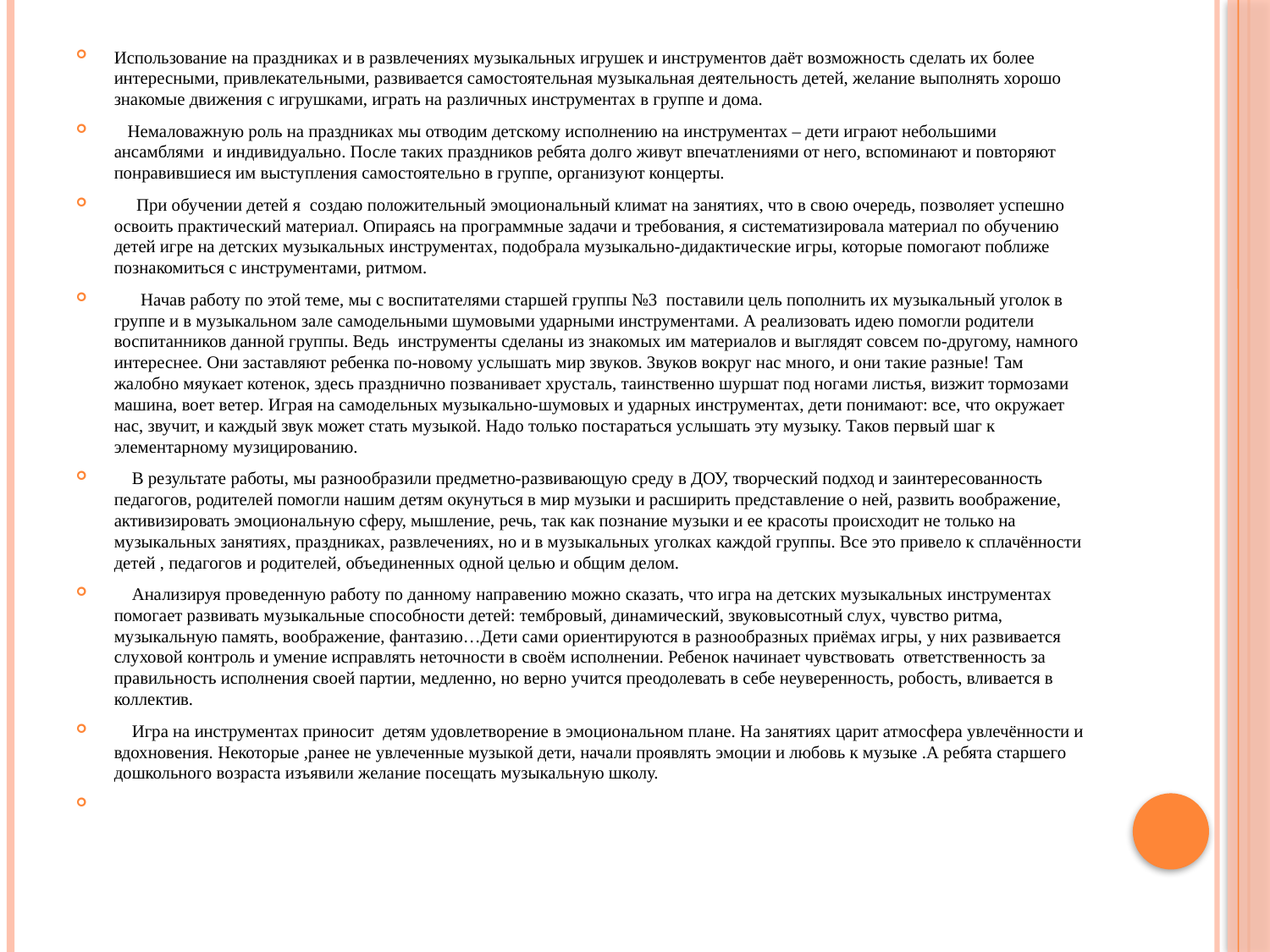

Использование на праздниках и в развлечениях музыкальных игрушек и инструментов даёт возможность сделать их более интересными, привлекательными, развивается самостоятельная музыкальная деятельность детей, желание выполнять хорошо знакомые движения с игрушками, играть на различных инструментах в группе и дома.
   Немаловажную роль на праздниках мы отводим детскому исполнению на инструментах – дети играют небольшими ансамблями  и индивидуально. После таких праздников ребята долго живут впечатлениями от него, вспоминают и повторяют понравившиеся им выступления самостоятельно в группе, организуют концерты.
     При обучении детей я  создаю положительный эмоциональный климат на занятиях, что в свою очередь, позволяет успешно освоить практический материал. Опираясь на программные задачи и требования, я систематизировала материал по обучению детей игре на детских музыкальных инструментах, подобрала музыкально-дидактические игры, которые помогают поближе познакомиться с инструментами, ритмом.
      Начав работу по этой теме, мы с воспитателями старшей группы №3  поставили цель пополнить их музыкальный уголок в группе и в музыкальном зале самодельными шумовыми ударными инструментами. А реализовать идею помогли родители воспитанников данной группы. Ведь  инструменты сделаны из знакомых им материалов и выглядят совсем по-другому, намного интереснее. Они заставляют ребенка по-новому услышать мир звуков. Звуков вокруг нас много, и они такие разные! Там жалобно мяукает котенок, здесь празднично позванивает хрусталь, таинственно шуршат под ногами листья, визжит тормозами машина, воет ветер. Играя на самодельных музыкально-шумовых и ударных инструментах, дети понимают: все, что окружает нас, звучит, и каждый звук может стать музыкой. Надо только постараться услышать эту музыку. Таков первый шаг к элементарному музицированию.
    В результате работы, мы разнообразили предметно-развивающую среду в ДОУ, творческий подход и заинтересованность педагогов, родителей помогли нашим детям окунуться в мир музыки и расширить представление о ней, развить воображение, активизировать эмоциональную сферу, мышление, речь, так как познание музыки и ее красоты происходит не только на музыкальных занятиях, праздниках, развлечениях, но и в музыкальных уголках каждой группы. Все это привело к сплачённости детей , педагогов и родителей, объединенных одной целью и общим делом.
    Анализируя проведенную работу по данному направению можно сказать, что игра на детских музыкальных инструментах помогает развивать музыкальные способности детей: тембровый, динамический, звуковысотный слух, чувство ритма, музыкальную память, воображение, фантазию…Дети сами ориентируются в разнообразных приёмах игры, у них развивается слуховой контроль и умение исправлять неточности в своём исполнении. Ребенок начинает чувствовать  ответственность за правильность исполнения своей партии, медленно, но верно учится преодолевать в себе неуверенность, робость, вливается в коллектив.
    Игра на инструментах приносит  детям удовлетворение в эмоциональном плане. На занятиях царит атмосфера увлечённости и вдохновения. Некоторые ,ранее не увлеченные музыкой дети, начали проявлять эмоции и любовь к музыке .А ребята старшего дошкольного возраста изъявили желание посещать музыкальную школу.